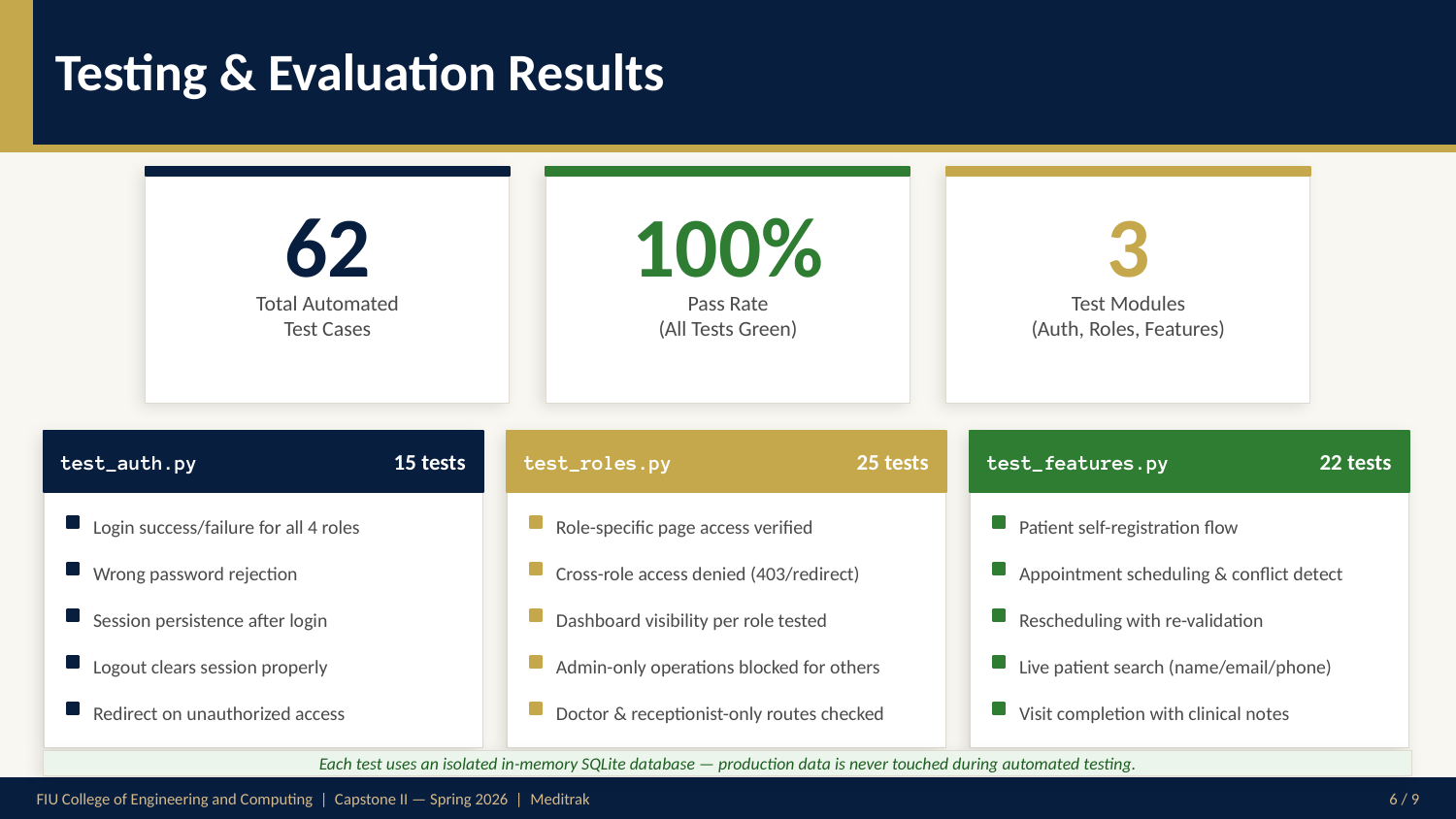

Testing & Evaluation Results

62
100%
3
Total Automated
Test Cases
Pass Rate
(All Tests Green)
Test Modules
(Auth, Roles, Features)

test_auth.py
15 tests

test_roles.py
25 tests

test_features.py
22 tests
Login success/failure for all 4 roles
Role-specific page access verified
Patient self-registration flow

Wrong password rejection
Cross-role access denied (403/redirect)
Appointment scheduling & conflict detect

Session persistence after login
Dashboard visibility per role tested
Rescheduling with re-validation

Logout clears session properly
Admin-only operations blocked for others
Live patient search (name/email/phone)

Redirect on unauthorized access
Doctor & receptionist-only routes checked
Visit completion with clinical notes

Each test uses an isolated in-memory SQLite database — production data is never touched during automated testing.

FIU College of Engineering and Computing  |  Capstone II — Spring 2026  |  Meditrak
6 / 9